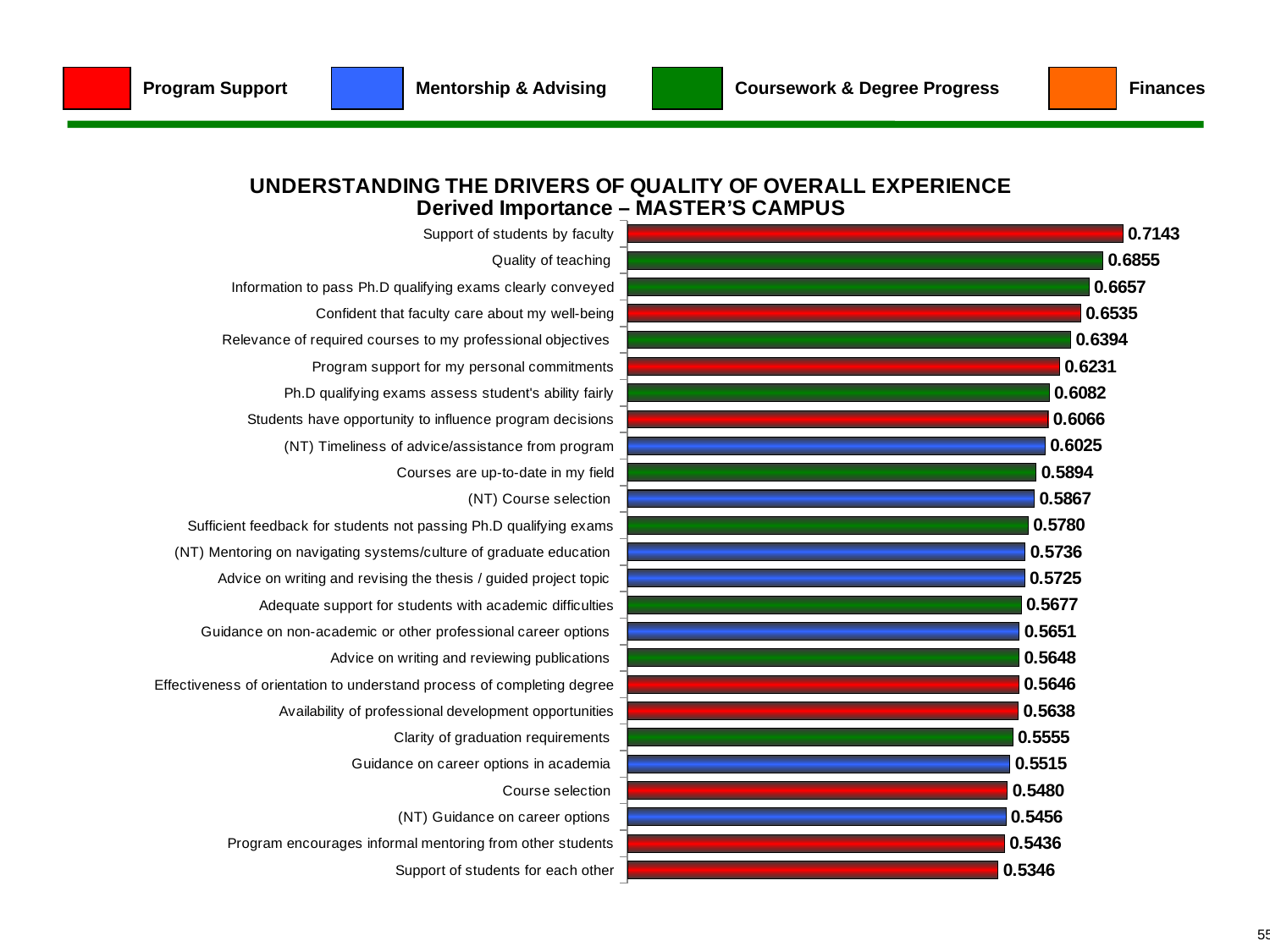

# Understanding the Drivers of Quality of Overall Experience – Master’s Campus
|  | Program Support |
| --- | --- |
|  | Mentorship & Advising |
| --- | --- |
|  | Coursework & Degree Progress |
| --- | --- |
|  | Finances |
| --- | --- |

### Chart: UNDERSTANDING THE DRIVERS OF QUALITY OF OVERALL EXPERIENCE
Derived Importance – MASTER’S CAMPUS

| Category | % |
|---|---|
| Support of students by faculty | 0.7143206694651597 |
| Quality of teaching  | 0.685508383040087 |
| Information to pass Ph.D qualifying exams clearly conveyed | 0.6656754219309685 |
| Confident that faculty care about my well-being | 0.6534712214643905 |
| Relevance of required courses to my professional objectives  | 0.6393822413436012 |
| Program support for my personal commitments | 0.6230622687395319 |
| Ph.D qualifying exams assess student's ability fairly | 0.6081808846793311 |
| Students have opportunity to influence program decisions | 0.6066476171513889 |
| (NT) Timeliness of advice/assistance from program | 0.6025060395202195 |
| Courses are up-to-date in my field | 0.5893923121600643 |
| (NT) Course selection  | 0.586719493900632 |
| Sufficient feedback for students not passing Ph.D qualifying exams | 0.5779667662609657 |
| (NT) Mentoring on navigating systems/culture of graduate education  | 0.5736098232299922 |
| Advice on writing and revising the thesis / guided project topic  | 0.5725444941896869 |
| Adequate support for students with academic difficulties | 0.5677066499178749 |
| Guidance on non-academic or other professional career options  | 0.5650708983173359 |
| Advice on writing and reviewing publications  | 0.5647803582864004 |
| Effectiveness of orientation to understand process of completing degree | 0.5645909580726313 |
| Availability of professional development opportunities | 0.5638346849322136 |
| Clarity of graduation requirements  | 0.5555163750566635 |
| Guidance on career options in academia  | 0.5514999875603536 |
| Course selection  | 0.5479632393192868 |
| (NT) Guidance on career options  | 0.5456457773457848 |
| Program encourages informal mentoring from other students | 0.5435797673016233 |
| Support of students for each other | 0.5345570315544061 |